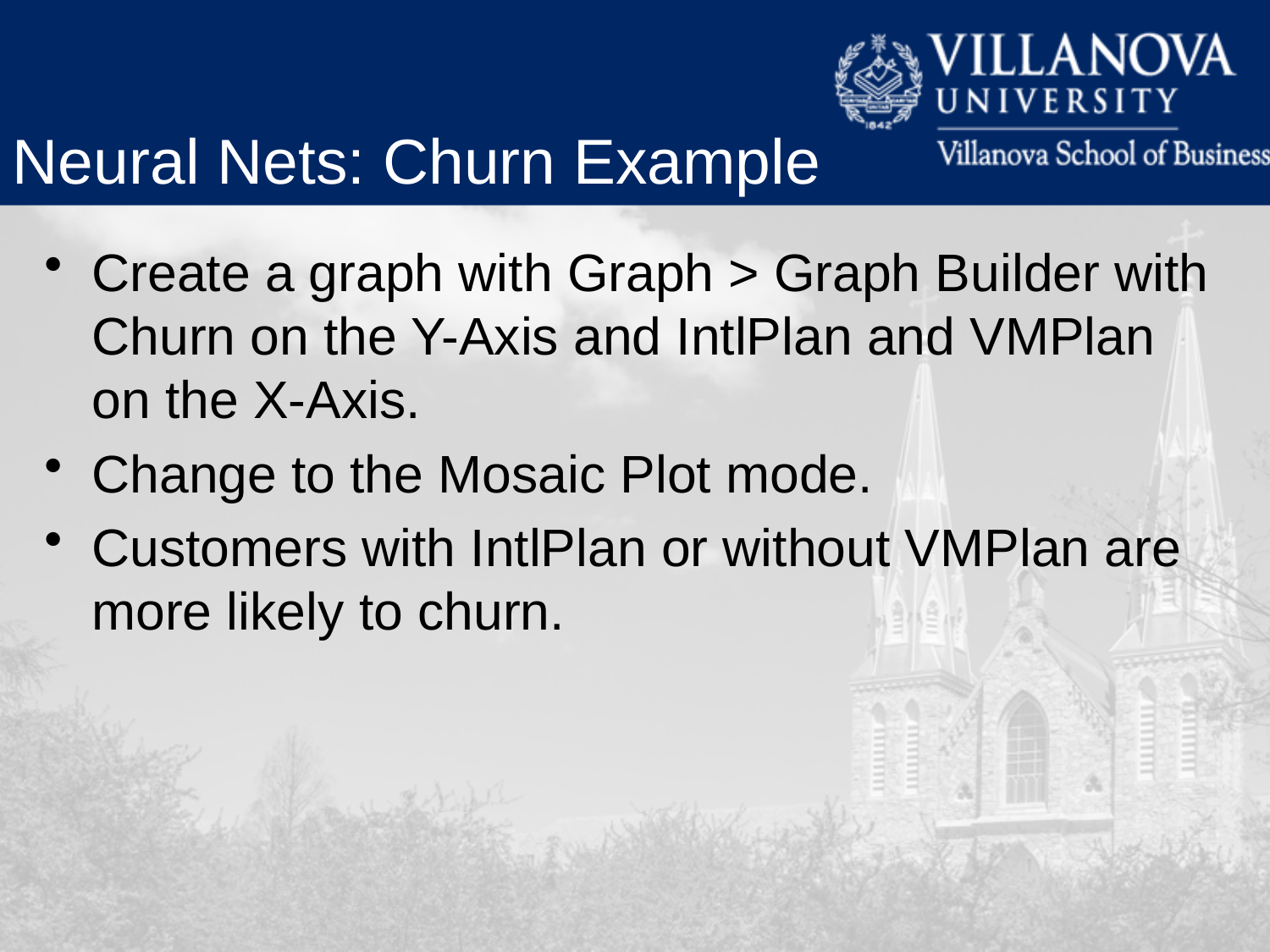

Neural Nets: Churn Example
Create a graph with Graph > Graph Builder with Churn on the Y-Axis and IntlPlan and VMPlan on the X-Axis.
Change to the Mosaic Plot mode.
Customers with IntlPlan or without VMPlan are more likely to churn.